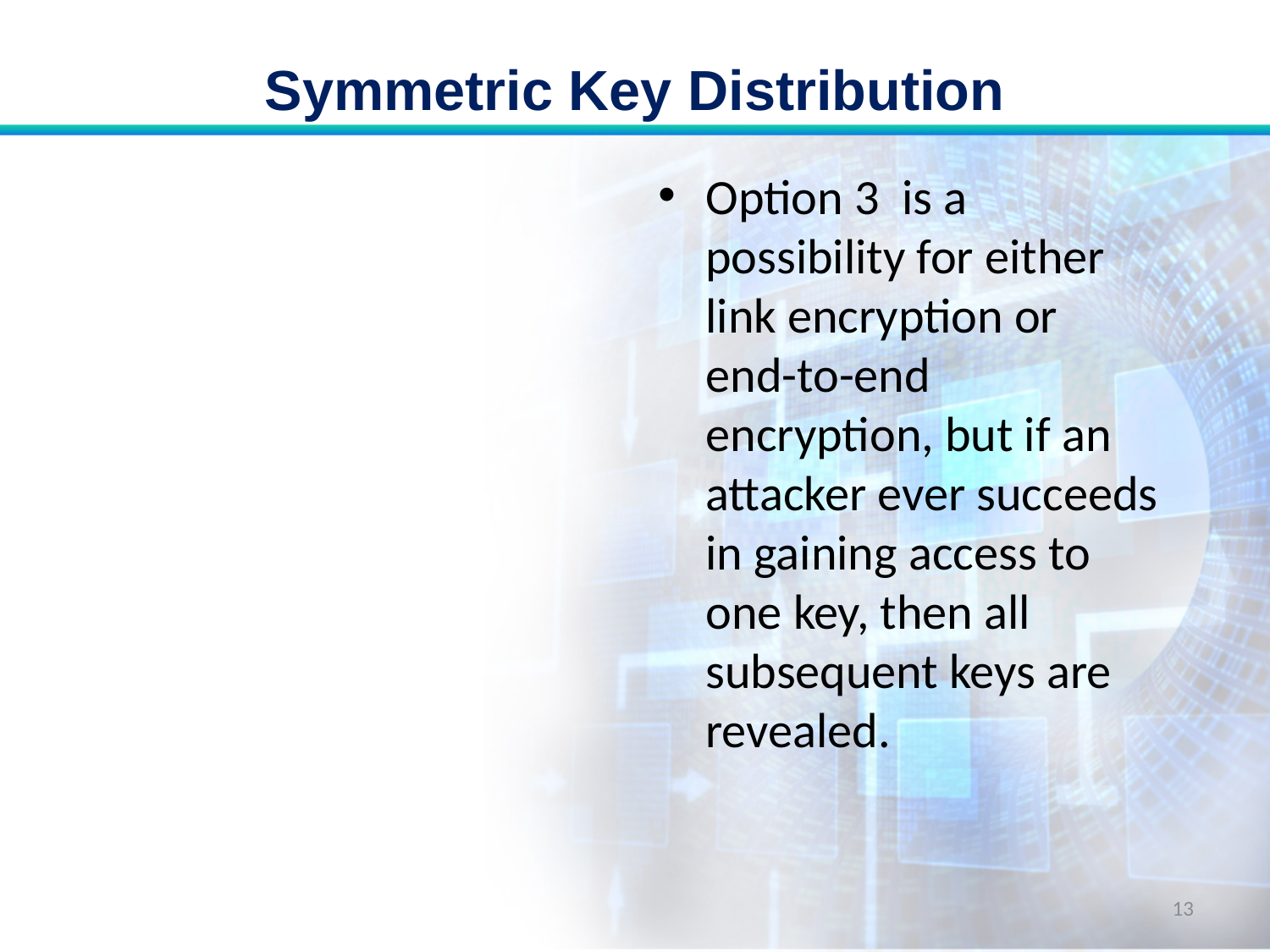

# Symmetric Key Distribution
Option 3  is a possibility for either link encryption or end-to-end encryption, but if an attacker ever succeeds in gaining access to one key, then all subsequent keys are revealed.
13